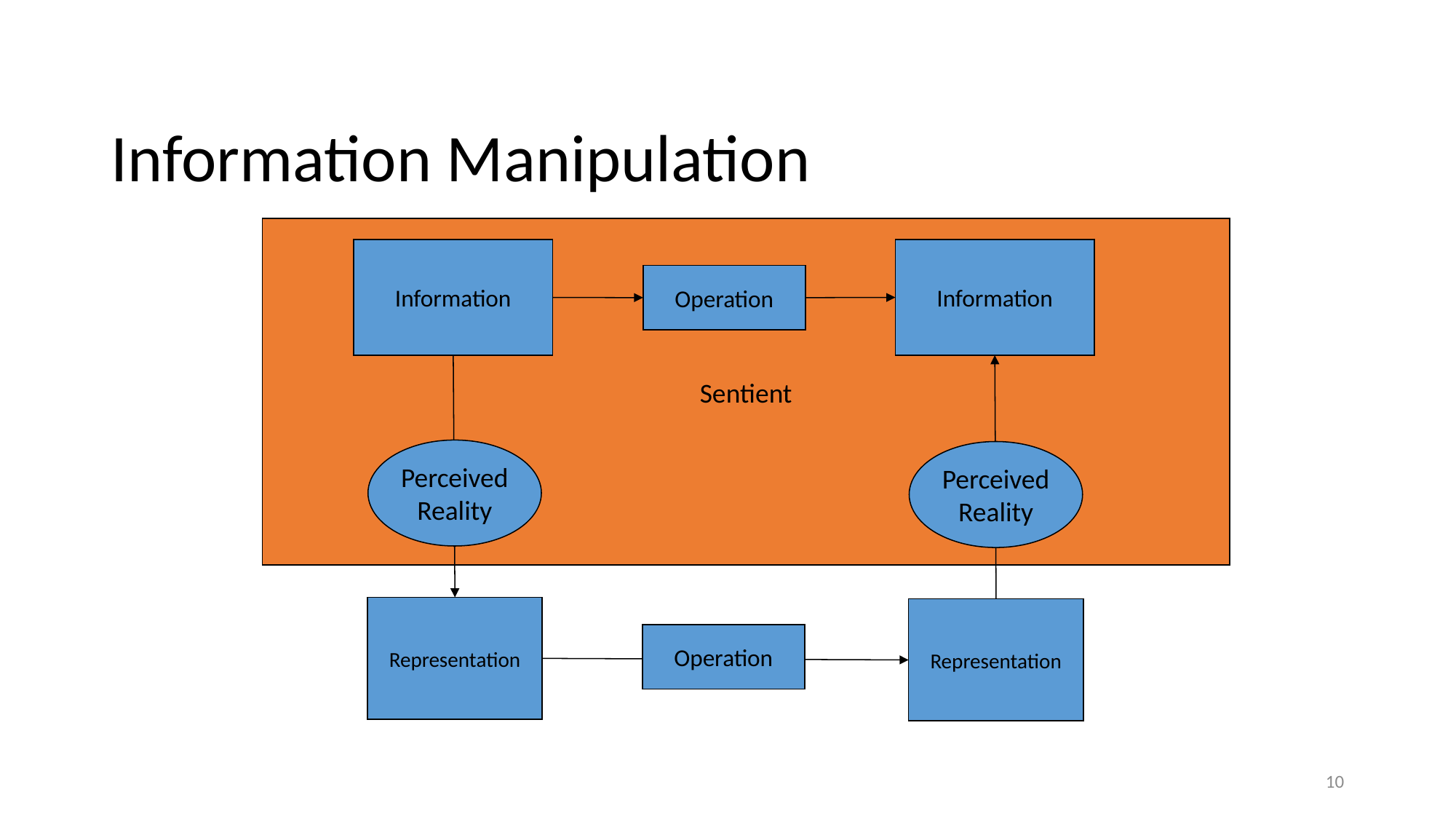

# Information Manipulation
Sentient
Information
Information
Operation
Perceived
Reality
Perceived
Reality
Representation
Representation
Operation
10